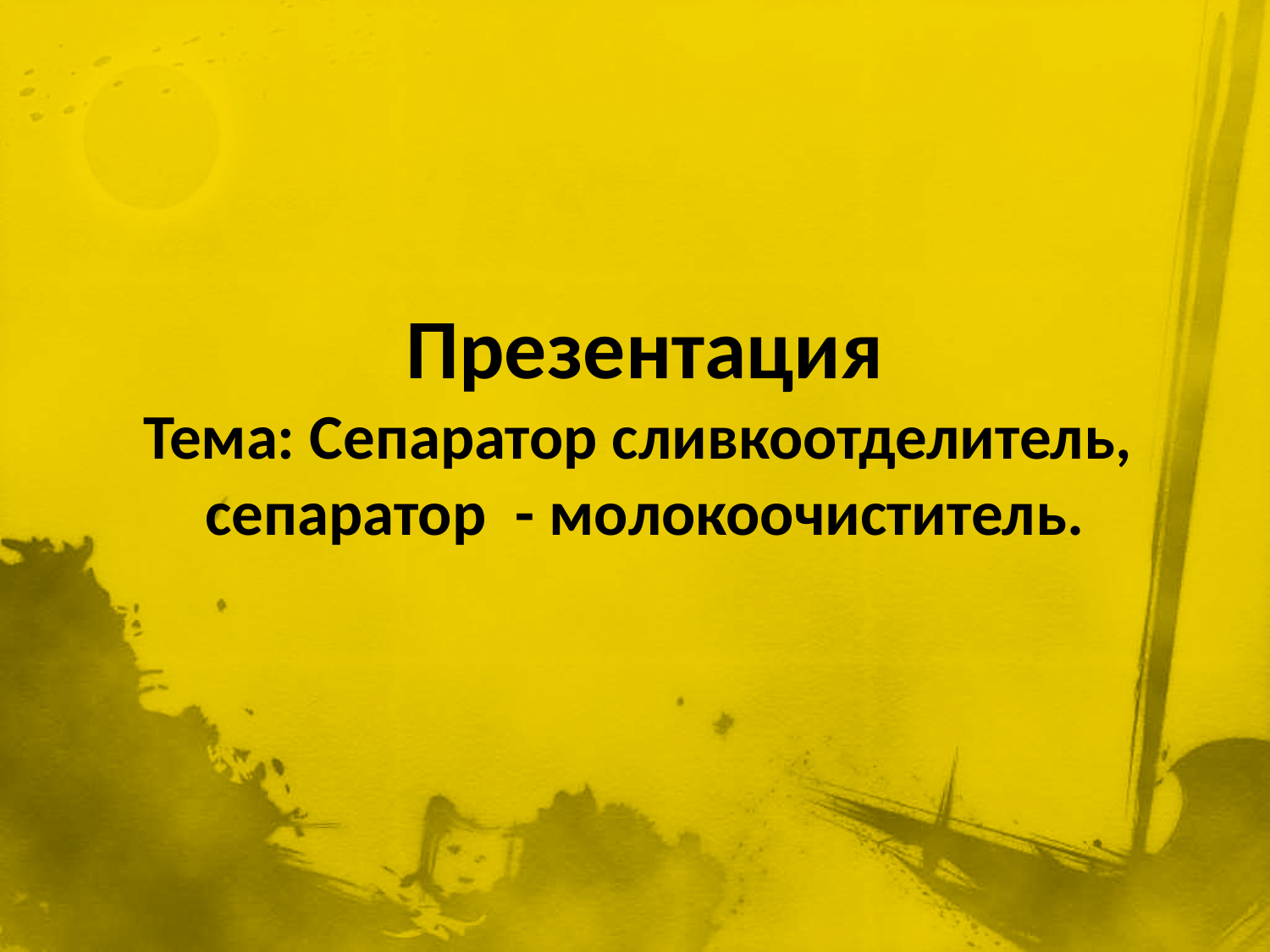

Презентация
Тема: Сепаратор сливкоотделитель,
сепаратор  - молокоочиститель.